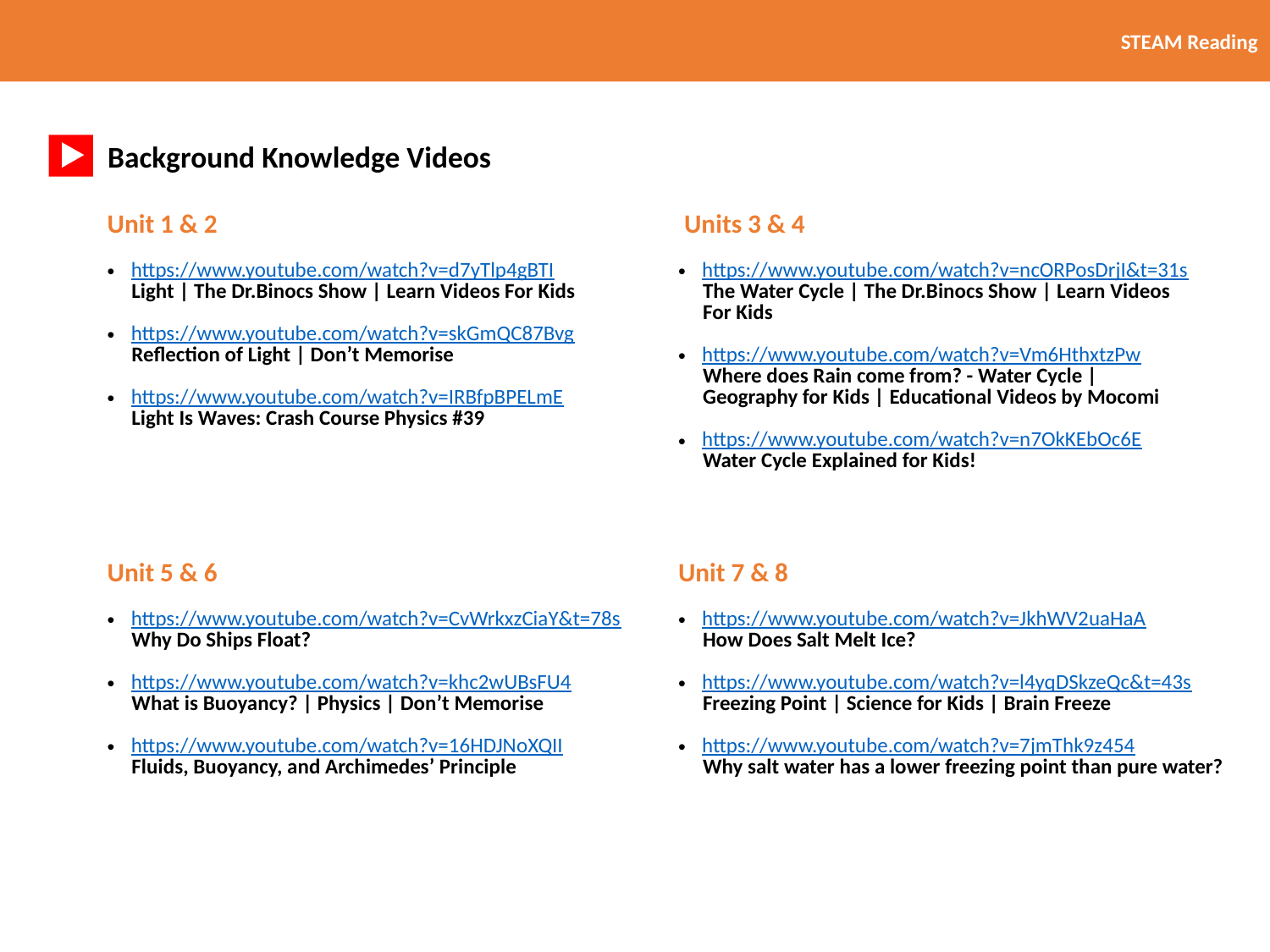

STEAM Reading
Background Knowledge Videos

| Unit 1 & 2 https://www.youtube.com/watch?v=d7yTlp4gBTI Light | The Dr.Binocs Show | Learn Videos For Kids  https://www.youtube.com/watch?v=skGmQC87Bvg Reflection of Light | Don’t Memorise  https://www.youtube.com/watch?v=IRBfpBPELmE Light Is Waves: Crash Course Physics #39 | Units 3 & 4 https://www.youtube.com/watch?v=ncORPosDrjI&t=31s The Water Cycle | The Dr.Binocs Show | Learn Videos For Kids  https://www.youtube.com/watch?v=Vm6HthxtzPw Where does Rain come from? - Water Cycle | Geography for Kids | Educational Videos by Mocomi https://www.youtube.com/watch?v=n7OkKEbOc6E Water Cycle Explained for Kids! |
| --- | --- |
| Unit 5 & 6 https://www.youtube.com/watch?v=CvWrkxzCiaY&t=78s Why Do Ships Float?  https://www.youtube.com/watch?v=khc2wUBsFU4 What is Buoyancy? | Physics | Don’t Memorise  https://www.youtube.com/watch?v=16HDJNoXQII Fluids, Buoyancy, and Archimedes’ Principle | Unit 7 & 8 https://www.youtube.com/watch?v=JkhWV2uaHaA How Does Salt Melt Ice?  https://www.youtube.com/watch?v=l4yqDSkzeQc&t=43s Freezing Point | Science for Kids | Brain Freeze  https://www.youtube.com/watch?v=7jmThk9z454 Why salt water has a lower freezing point than pure water? |